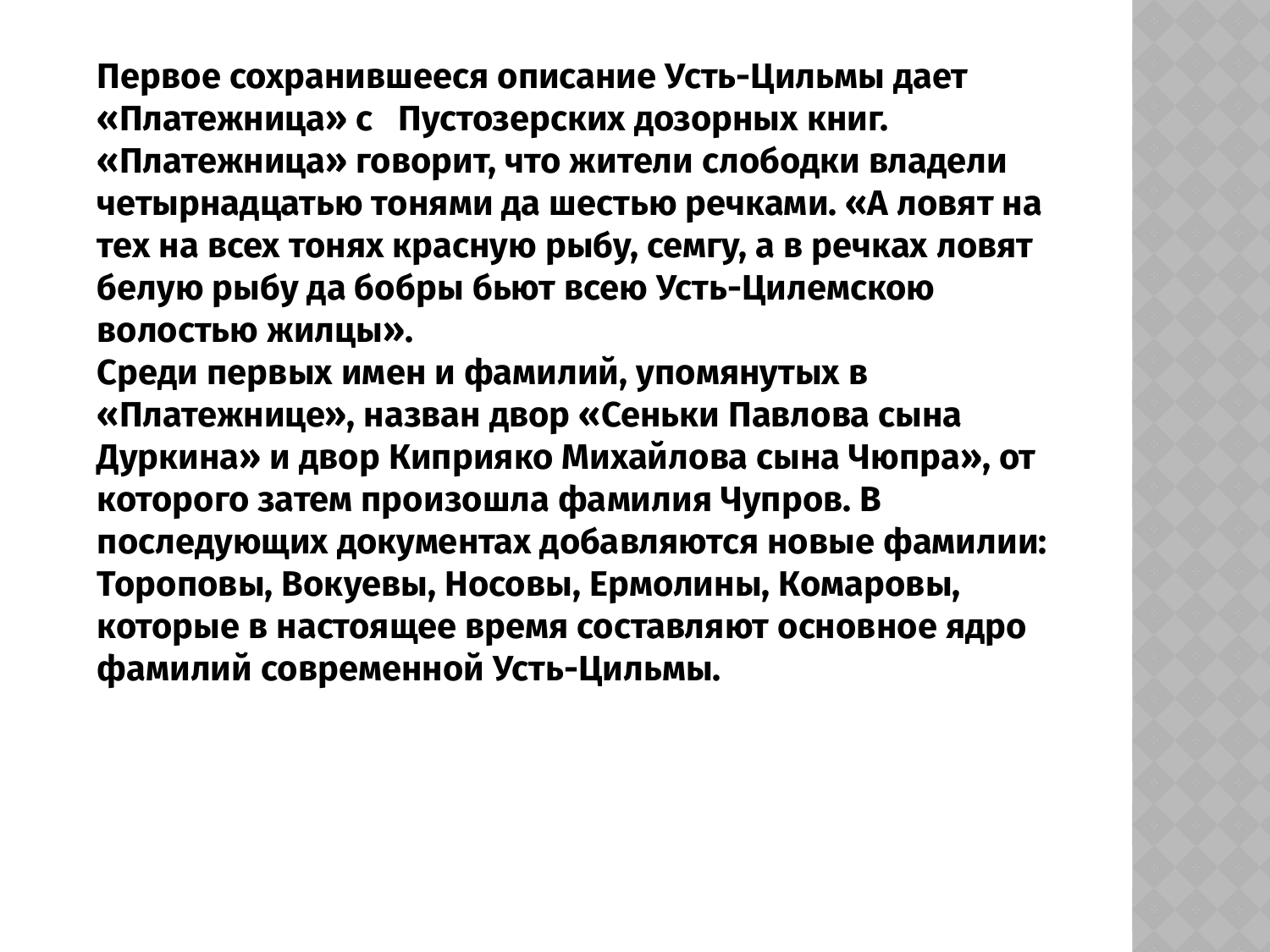

Первое сохранившееся описание Усть-Цильмы дает «Платежница» с   Пустозерских дозорных книг. «Платежница» говорит, что жители слободки владели четырнадцатью тонями да шестью речками. «А ловят на тех на всех тонях красную рыбу, семгу, а в речках ловят белую рыбу да бобры бьют всею Усть-Цилемскою волостью жилцы». 
Среди первых имен и фамилий, упомянутых в «Платежнице», назван двор «Сеньки Павлова сына Дуркина» и двор Киприяко Михайлова сына Чюпра», от которого затем произошла фамилия Чупров. В последующих документах добавляются новые фамилии: Тороповы, Вокуевы, Носовы, Ермолины, Комаровы, которые в настоящее время составляют основное ядро фамилий современной Усть-Цильмы.